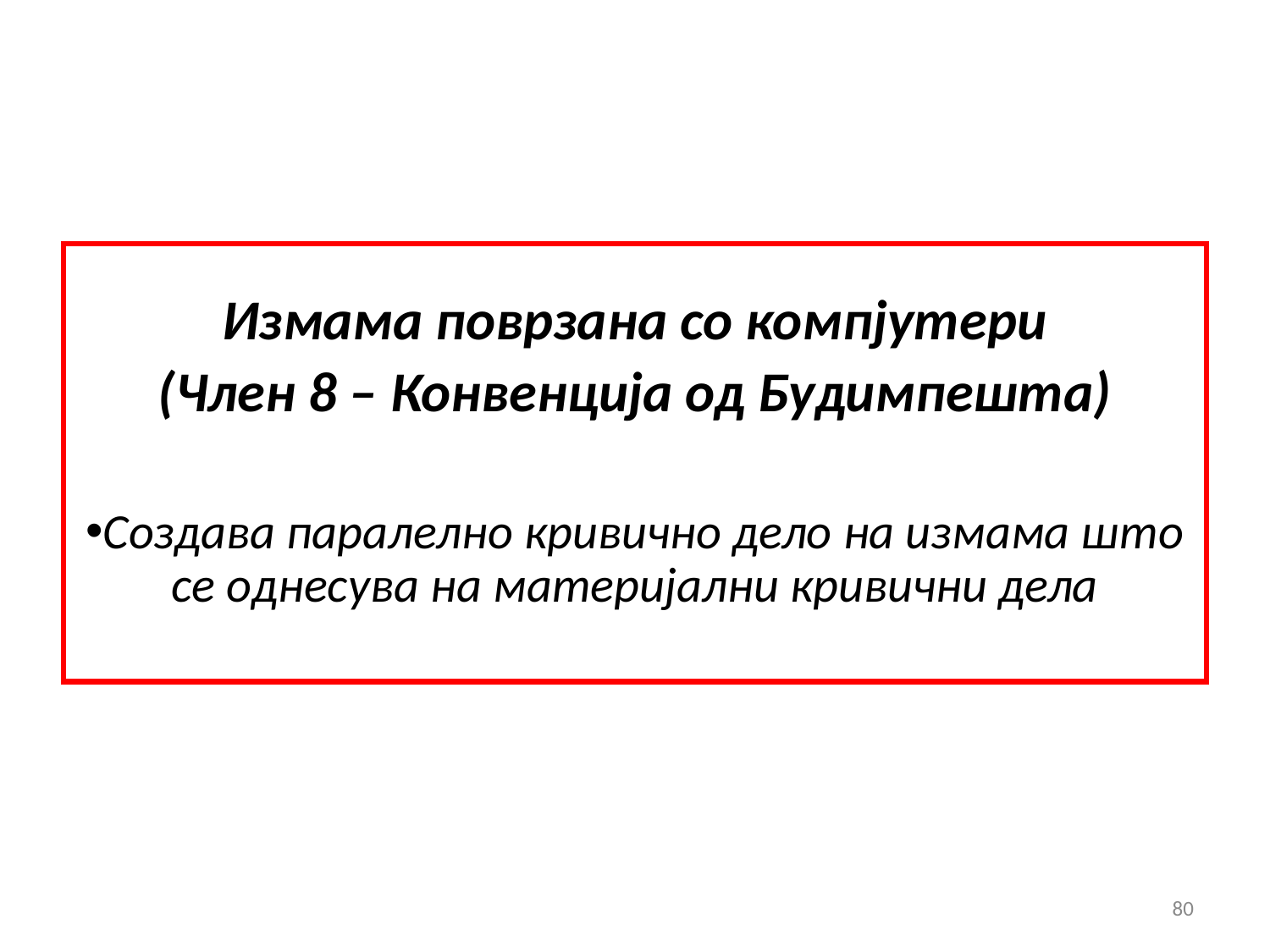

Измама поврзана со компјутери
(Член 8 – Конвенција од Будимпешта)

Создава паралелно кривично дело на измама што се однесува на материјални кривични дела
80